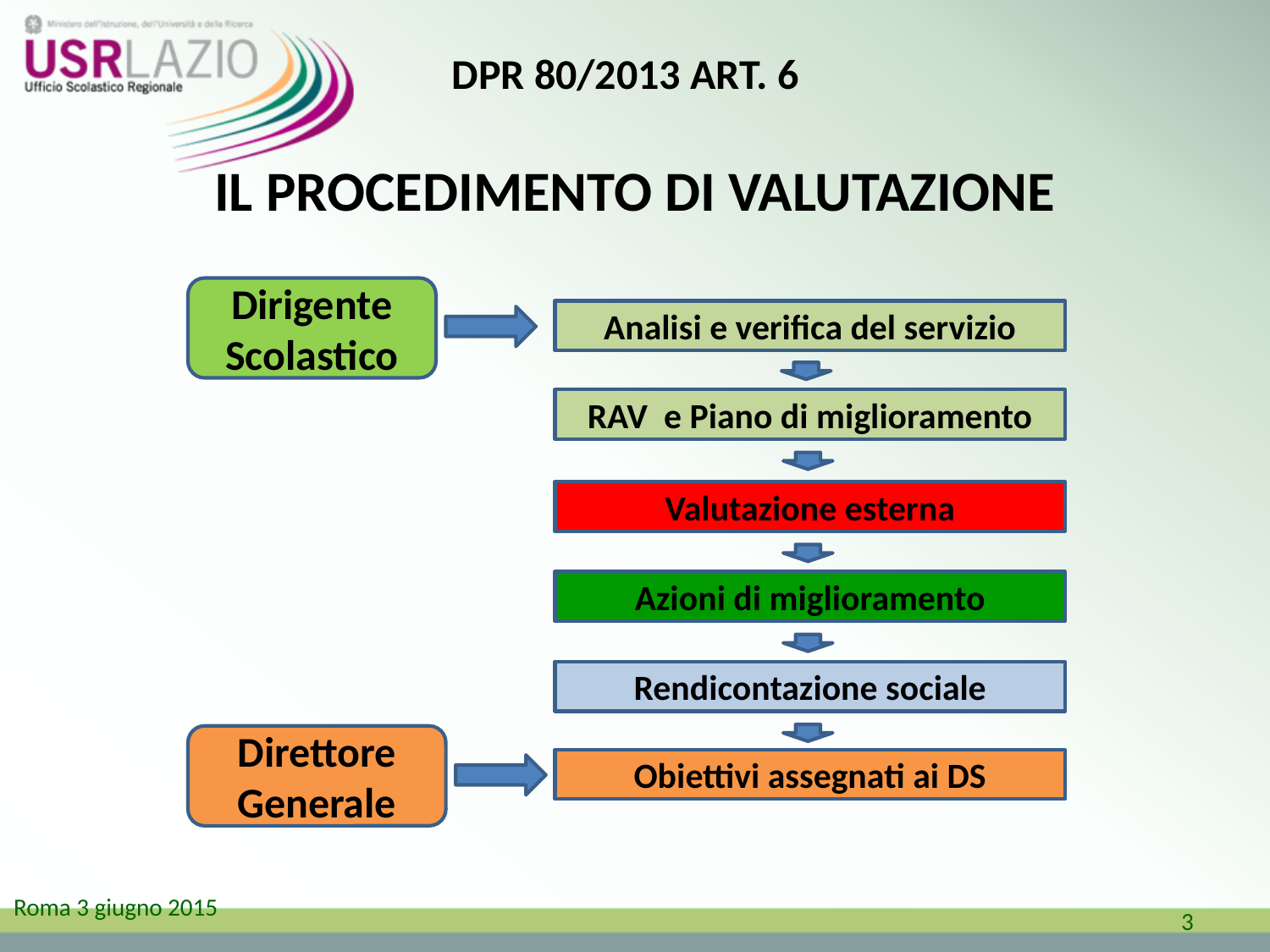

DPR 80/2013 ART. 6
#
IL PROCEDIMENTO DI VALUTAZIONE
Dirigente Scolastico
Analisi e verifica del servizio

RAV  e Piano di miglioramento

Valutazione esterna

Azioni di miglioramento

Rendicontazione sociale

Direttore Generale
Obiettivi assegnati ai DS

3
Roma 3 giugno 2015